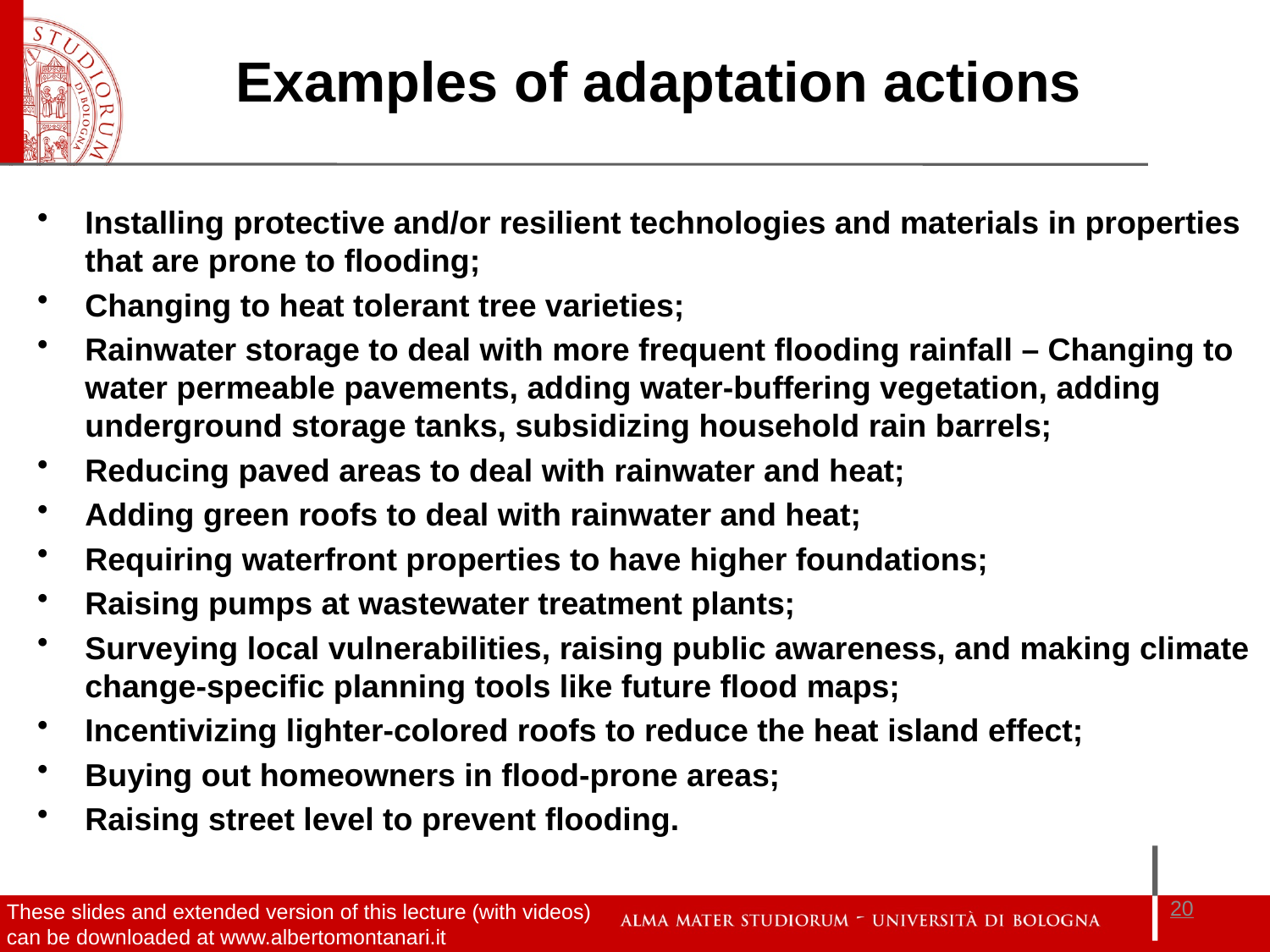

Examples of adaptation actions
Installing protective and/or resilient technologies and materials in properties that are prone to flooding;
Changing to heat tolerant tree varieties;
Rainwater storage to deal with more frequent flooding rainfall – Changing to water permeable pavements, adding water-buffering vegetation, adding underground storage tanks, subsidizing household rain barrels;
Reducing paved areas to deal with rainwater and heat;
Adding green roofs to deal with rainwater and heat;
Requiring waterfront properties to have higher foundations;
Raising pumps at wastewater treatment plants;
Surveying local vulnerabilities, raising public awareness, and making climate change-specific planning tools like future flood maps;
Incentivizing lighter-colored roofs to reduce the heat island effect;
Buying out homeowners in flood-prone areas;
Raising street level to prevent flooding.
20